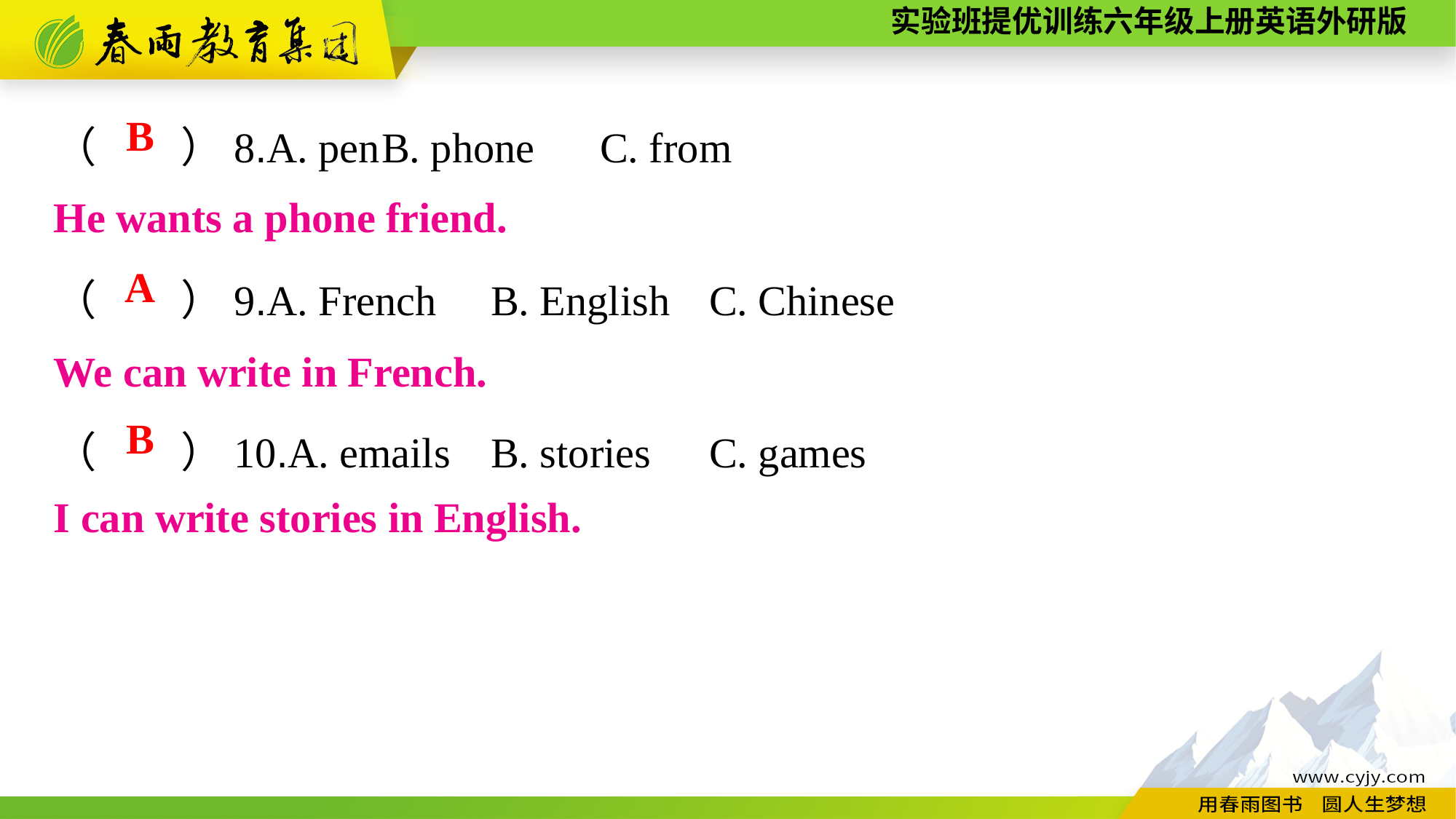

（　　）8.A. pen	B. phone	C. from

（　　）9.A. French	B. English	C. Chinese

（　　）10.A. emails	B. stories	C. games
B
He wants a phone friend.
A
We can write in French.
B
I can write stories in English.